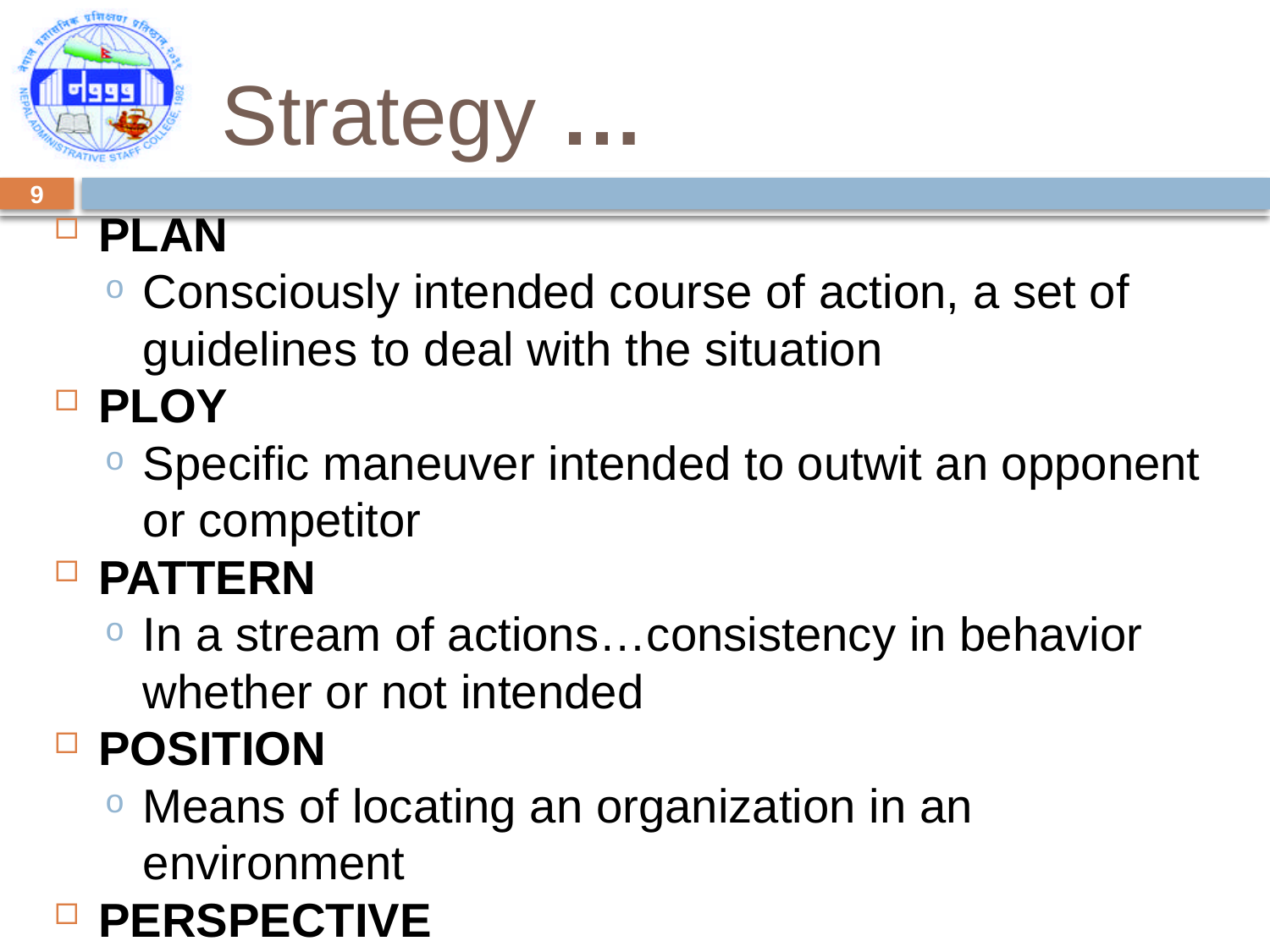

# Strategy …
9
PLAN
Consciously intended course of action, a set of guidelines to deal with the situation
PLOY
Specific maneuver intended to outwit an opponent or competitor
PATTERN
In a stream of actions…consistency in behavior whether or not intended
POSITION
Means of locating an organization in an environment
PERSPECTIVE
An engrained way of perceiving the world